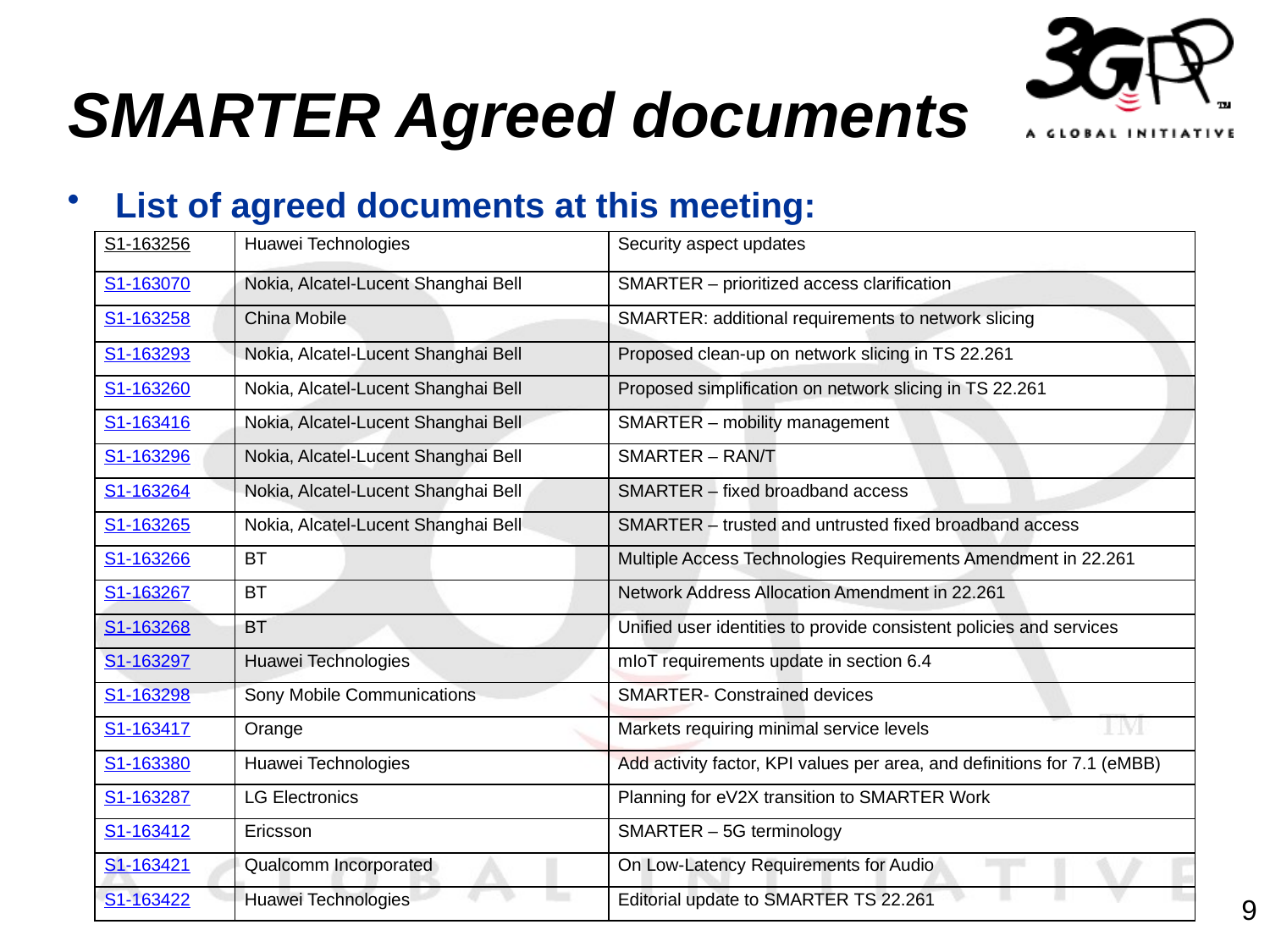

# SMARTER Agreed documents
List of agreed documents at this meeting:

| S1-163256 | Huawei Technologies | Security aspect updates |
| --- | --- | --- |
| S1-163070 | Nokia, Alcatel-Lucent Shanghai Bell | SMARTER – prioritized access clarification |
| S1-163258 | China Mobile | SMARTER: additional requirements to network slicing |
| S1-163293 | Nokia, Alcatel-Lucent Shanghai Bell | Proposed clean-up on network slicing in TS 22.261 |
| S1-163260 | Nokia, Alcatel-Lucent Shanghai Bell | Proposed simplification on network slicing in TS 22.261 |
| S1-163416 | Nokia, Alcatel-Lucent Shanghai Bell | SMARTER – mobility management |
| S1-163296 | Nokia, Alcatel-Lucent Shanghai Bell | SMARTER – RAN/T |
| S1-163264 | Nokia, Alcatel-Lucent Shanghai Bell | SMARTER – fixed broadband access |
| S1-163265 | Nokia, Alcatel-Lucent Shanghai Bell | SMARTER – trusted and untrusted fixed broadband access |
| S1-163266 | BT | Multiple Access Technologies Requirements Amendment in 22.261 |
| S1-163267 | BT | Network Address Allocation Amendment in 22.261 |
| S1-163268 | BT | Unified user identities to provide consistent policies and services |
| S1-163297 | Huawei Technologies | mIoT requirements update in section 6.4 |
| S1-163298 | Sony Mobile Communications | SMARTER- Constrained devices |
| S1-163417 | Orange | Markets requiring minimal service levels |
| S1-163380 | Huawei Technologies | Add activity factor, KPI values per area, and definitions for 7.1 (eMBB) |
| S1-163287 | LG Electronics | Planning for eV2X transition to SMARTER Work |
| S1-163412 | Ericsson | SMARTER – 5G terminology |
| S1-163421 | Qualcomm Incorporated | On Low-Latency Requirements for Audio |
| S1-163422 | Huawei Technologies | Editorial update to SMARTER TS 22.261 |
9